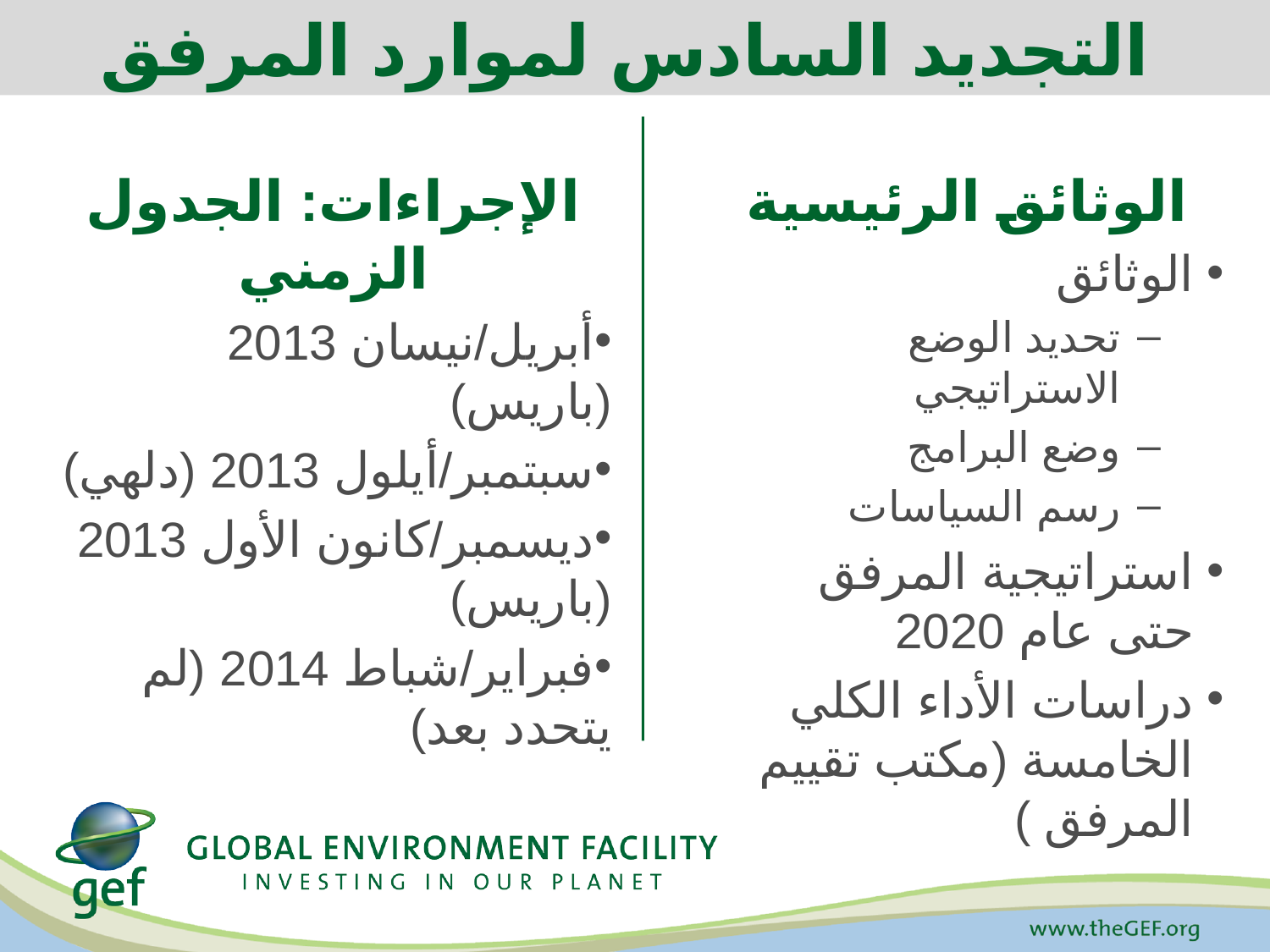

التجديد السادس لموارد المرفق

الإجراءات: الجدول الزمني
أبريل/نيسان 2013 (باريس)
سبتمبر/أيلول 2013 (دلهي)
ديسمبر/كانون الأول 2013 (باريس)
فبراير/شباط 2014 (لم يتحدد بعد)
الوثائق الرئيسية
الوثائق
تحديد الوضع الاستراتيجي
وضع البرامج
رسم السياسات
استراتيجية المرفق  حتى عام 2020
دراسات الأداء الكلي الخامسة (مكتب تقييم المرفق )